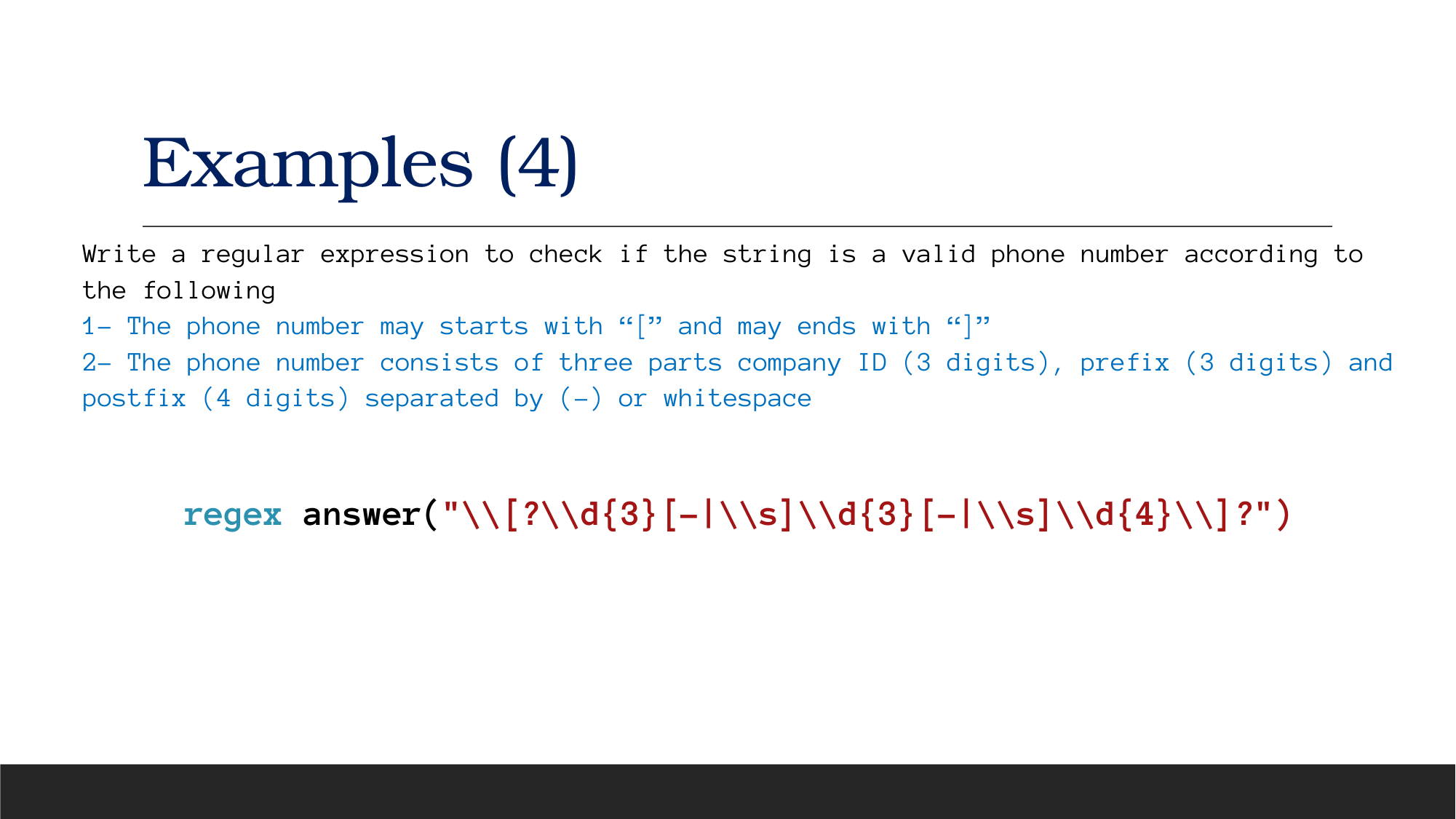

# Examples (4)
Write a regular expression to check if the string is a valid phone number according to the following
1- The phone number may starts with “[” and may ends with “]”
2- The phone number consists of three parts company ID (3 digits), prefix (3 digits) and postfix (4 digits) separated by (-) or whitespace

regex answer("\\[?\\d{3}[-|\\s]\\d{3}[-|\\s]\\d{4}\\]?")